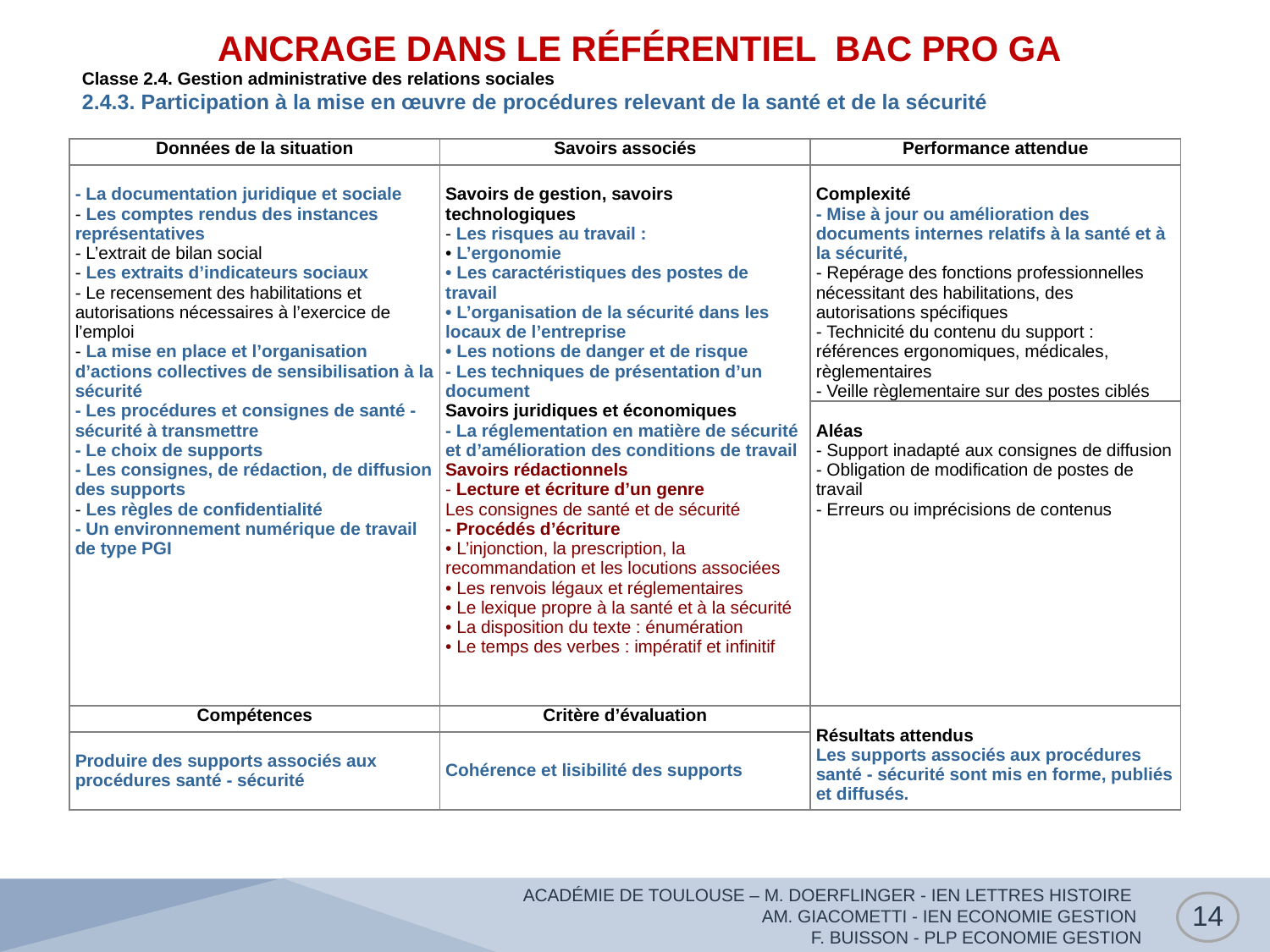

ANCRAGE DANS LE RÉFÉRENTIEL  BAC PRO GA

Classe 2.4. Gestion administrative des relations sociales
2.4.3. Participation à la mise en œuvre de procédures relevant de la santé et de la sécurité
| Données de la situation | Savoirs associés | Performance attendue |
| --- | --- | --- |
| - La documentation juridique et sociale - Les comptes rendus des instances représentatives - L’extrait de bilan social - Les extraits d’indicateurs sociaux - Le recensement des habilitations et autorisations nécessaires à l’exercice de l’emploi - La mise en place et l’organisation d’actions collectives de sensibilisation à la sécurité - Les procédures et consignes de santé - sécurité à transmettre - Le choix de supports - Les consignes, de rédaction, de diffusion des supports - Les règles de confidentialité - Un environnement numérique de travail de type PGI | Savoirs de gestion, savoirs technologiques - Les risques au travail : • L’ergonomie • Les caractéristiques des postes de travail • L’organisation de la sécurité dans les locaux de l’entreprise • Les notions de danger et de risque - Les techniques de présentation d’un document Savoirs juridiques et économiques - La réglementation en matière de sécurité et d’amélioration des conditions de travail  Savoirs rédactionnels - Lecture et écriture d’un genre  Les consignes de santé et de sécurité - Procédés d’écriture • L’injonction, la prescription, la recommandation et les locutions associées • Les renvois légaux et réglementaires • Le lexique propre à la santé et à la sécurité • La disposition du texte : énumération • Le temps des verbes : impératif et infinitif | Complexité - Mise à jour ou amélioration des documents internes relatifs à la santé et à la sécurité, - Repérage des fonctions professionnelles nécessitant des habilitations, des autorisations spécifiques - Technicité du contenu du support : références ergonomiques, médicales, règlementaires - Veille règlementaire sur des postes ciblés |
|  |  | Aléas - Support inadapté aux consignes de diffusion - Obligation de modification de postes de travail - Erreurs ou imprécisions de contenus |
| Compétences | Critère d’évaluation | Résultats attendus  Les supports associés aux procédures santé - sécurité sont mis en forme, publiés et diffusés. |
| Produire des supports associés aux procédures santé - sécurité | Cohérence et lisibilité des supports |  |
ACADÉMIE DE TOULOUSE – M. DOERFLINGER - IEN LETTRES HISTOIRE
AM. GIACOMETTI - IEN ECONOMIE GESTION
F. BUISSON - PLP ECONOMIE GESTION
14